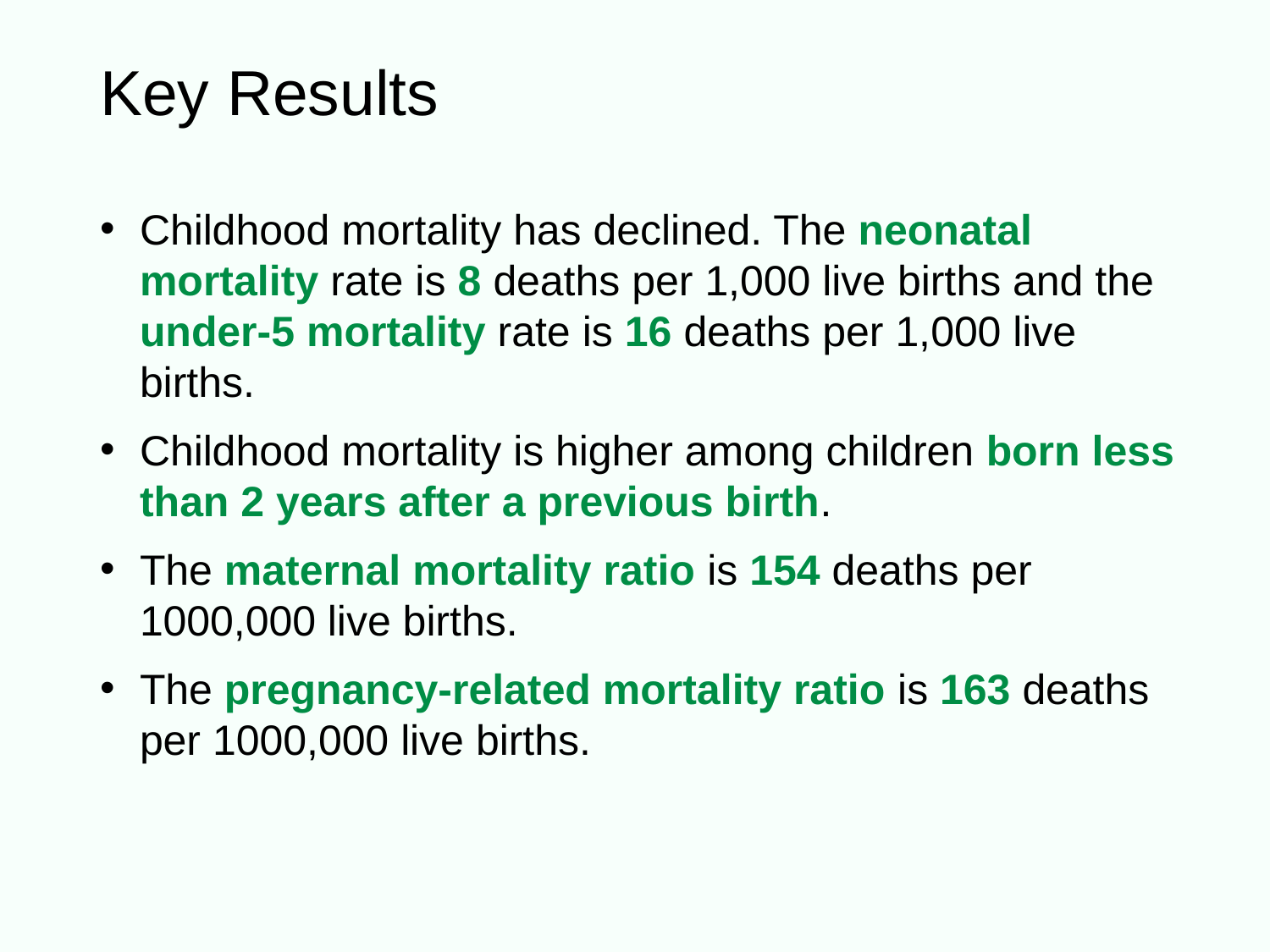

# Key Results
Childhood mortality has declined. The neonatal mortality rate is 8 deaths per 1,000 live births and the under-5 mortality rate is 16 deaths per 1,000 live births.
Childhood mortality is higher among children born less than 2 years after a previous birth.
The maternal mortality ratio is 154 deaths per 1000,000 live births.
The pregnancy-related mortality ratio is 163 deaths per 1000,000 live births.